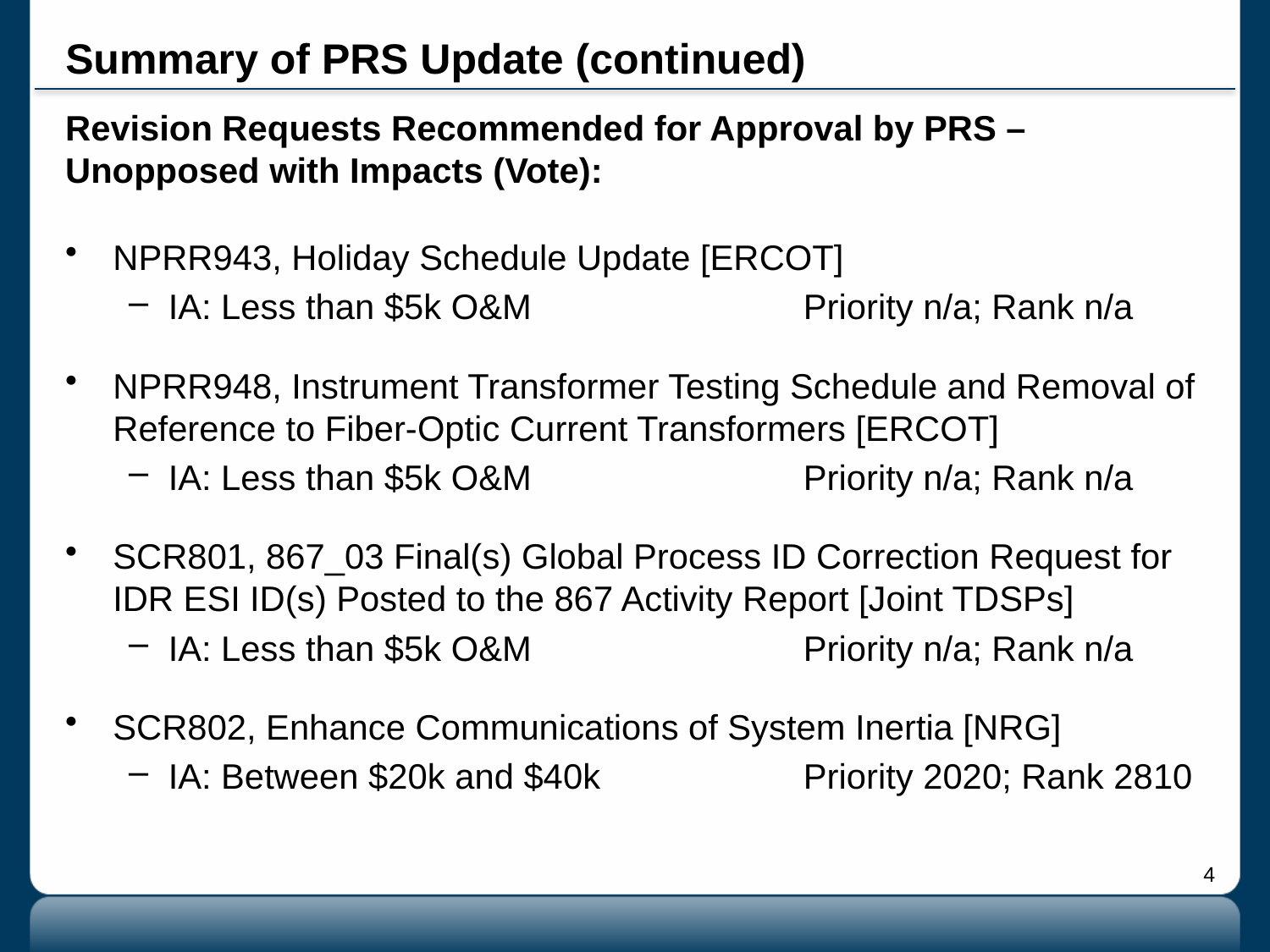

# Summary of PRS Update (continued)
Revision Requests Recommended for Approval by PRS – Unopposed with Impacts (Vote):

NPRR943, Holiday Schedule Update [ERCOT]
IA: Less than $5k O&M			Priority n/a; Rank n/a

NPRR948, Instrument Transformer Testing Schedule and Removal of Reference to Fiber-Optic Current Transformers [ERCOT]
IA: Less than $5k O&M			Priority n/a; Rank n/a

SCR801, 867_03 Final(s) Global Process ID Correction Request for IDR ESI ID(s) Posted to the 867 Activity Report [Joint TDSPs]
IA: Less than $5k O&M			Priority n/a; Rank n/a

SCR802, Enhance Communications of System Inertia [NRG]
IA: Between $20k and $40k		Priority 2020; Rank 2810